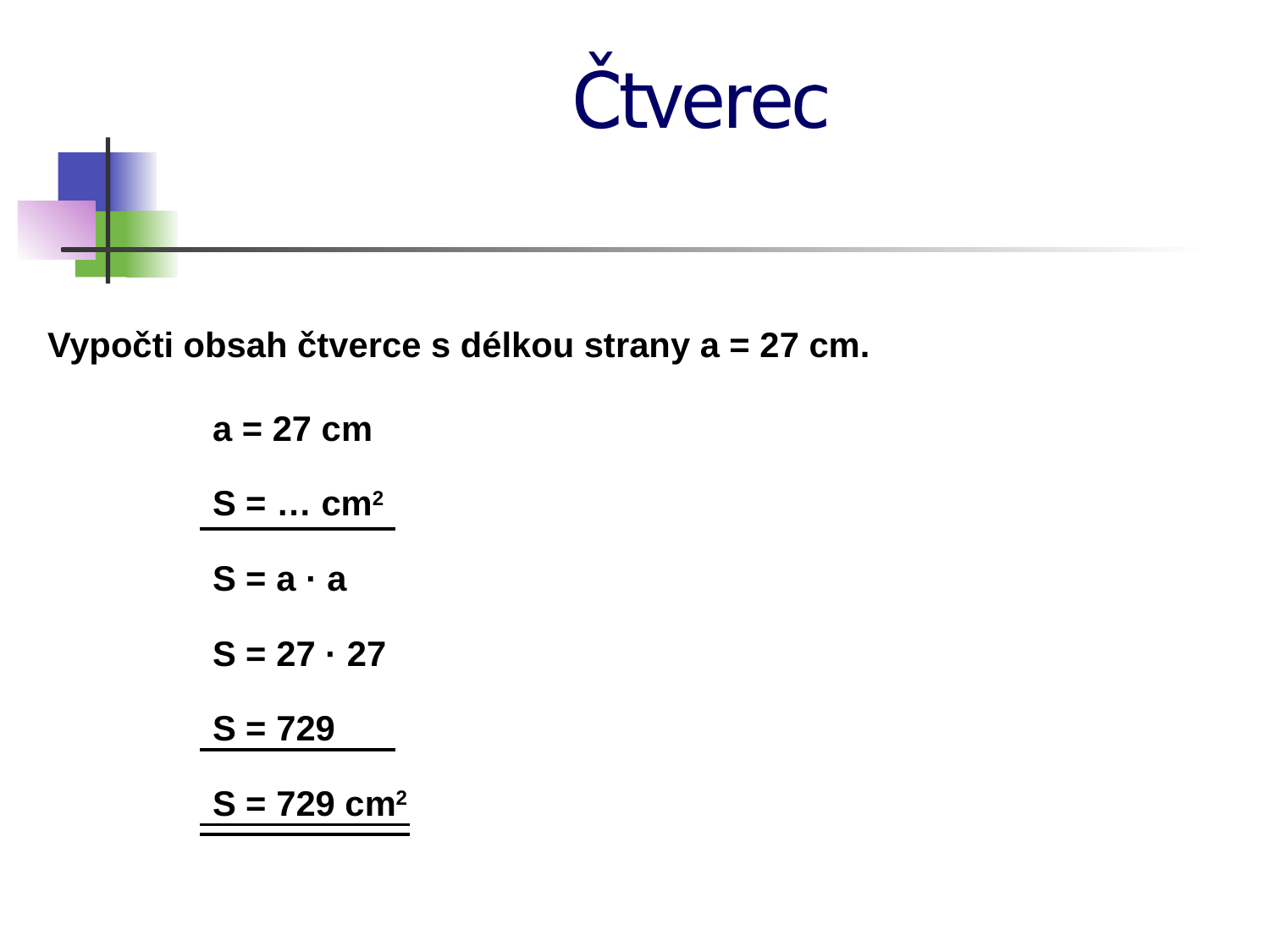

# Čtverec
Vypočti obsah čtverce s délkou strany a = 27 cm.
a = 27 cm
S = … cm2
S = a · a
S = 27 · 27
S = 729
S = 729 cm2